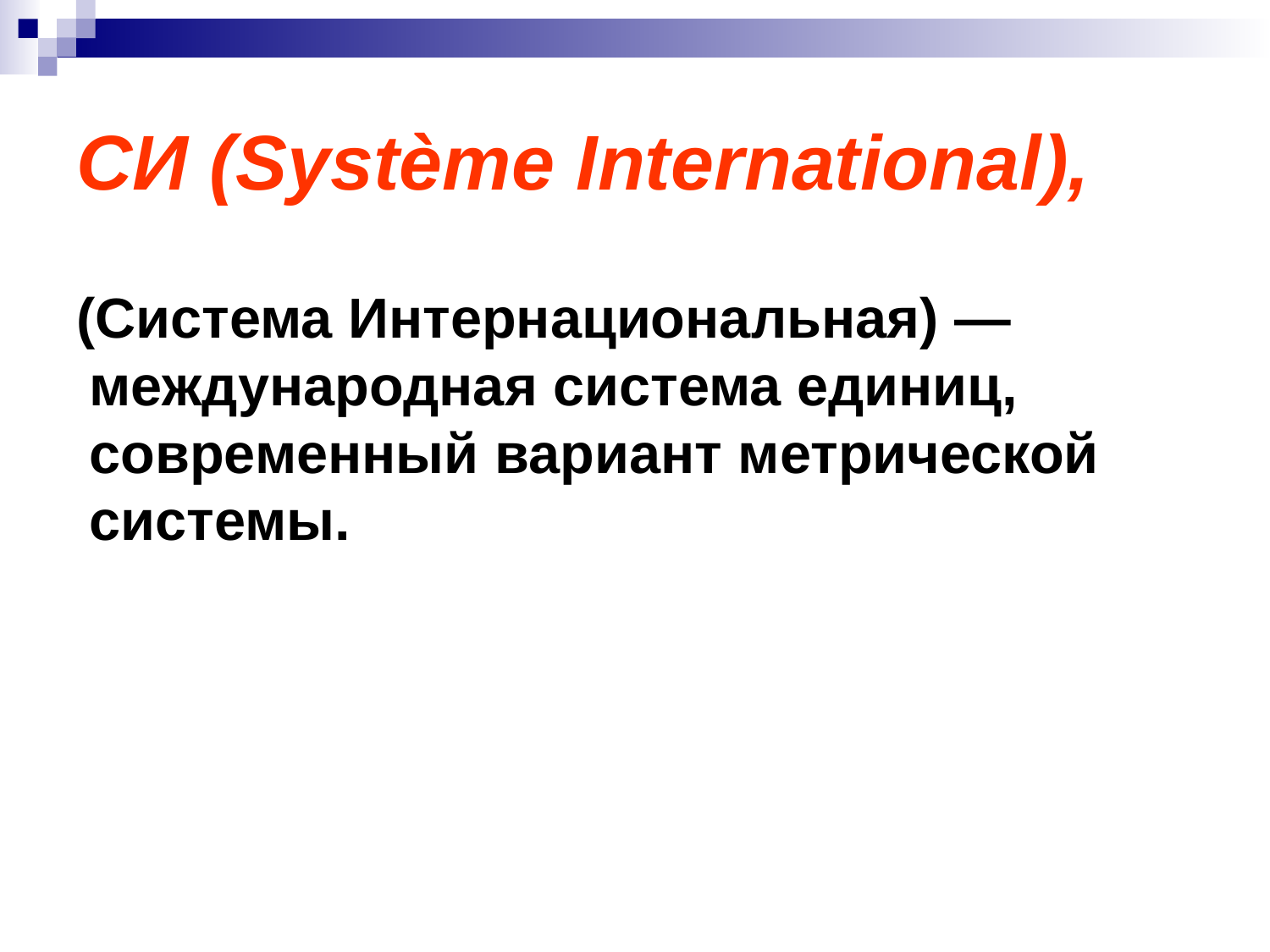

# СИ (Système International),
(Система Интернациональная) — международная система единиц, современный вариант метрической системы.